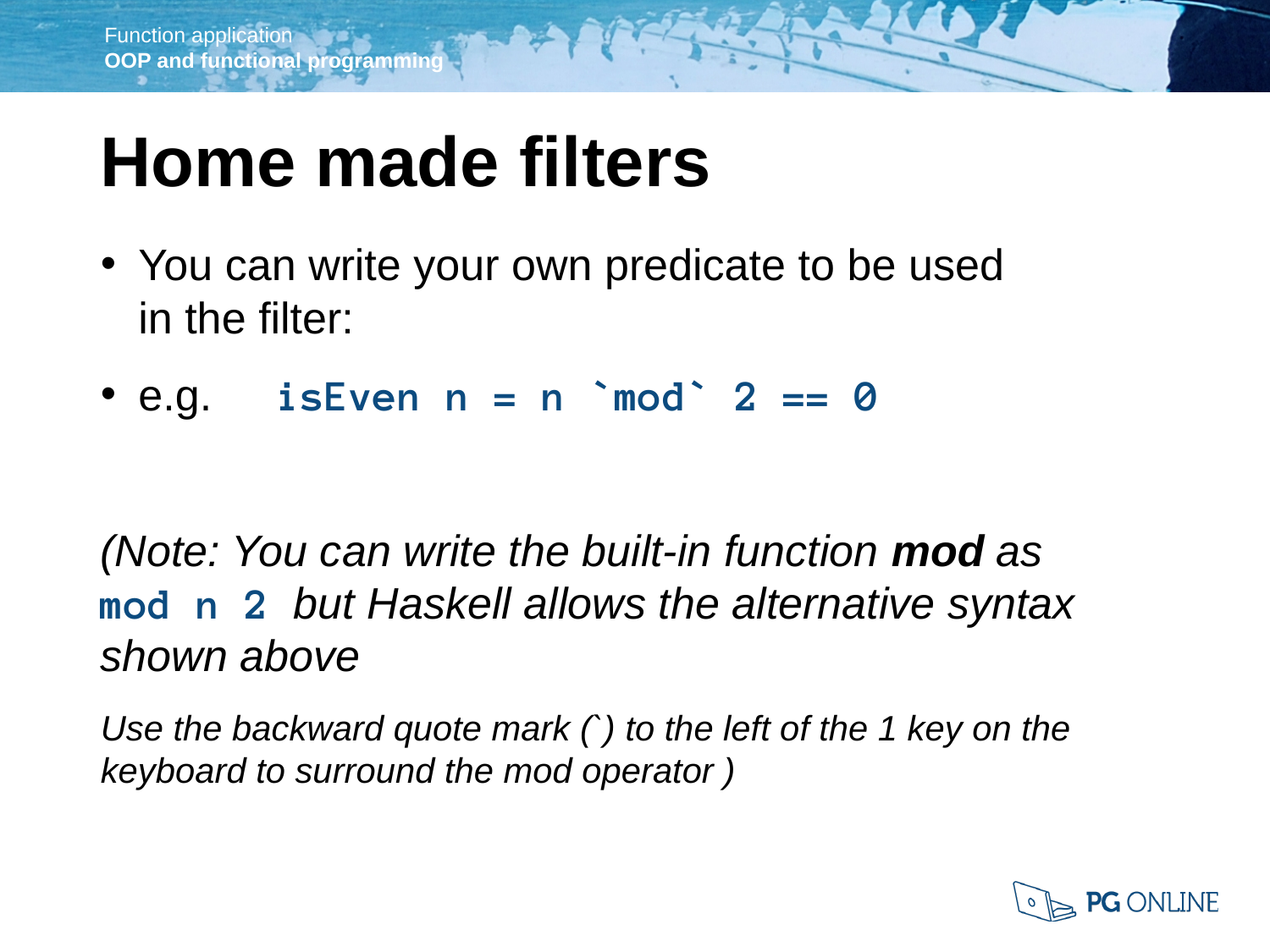

Home made filters
You can write your own predicate to be used
in the filter:
e.g.	 isEven n = n `mod` 2 == 0

(Note: You can write the built-in function mod as
mod n 2 but Haskell allows the alternative syntax shown above
Use the backward quote mark (`) to the left of the 1 key on the keyboard to surround the mod operator )